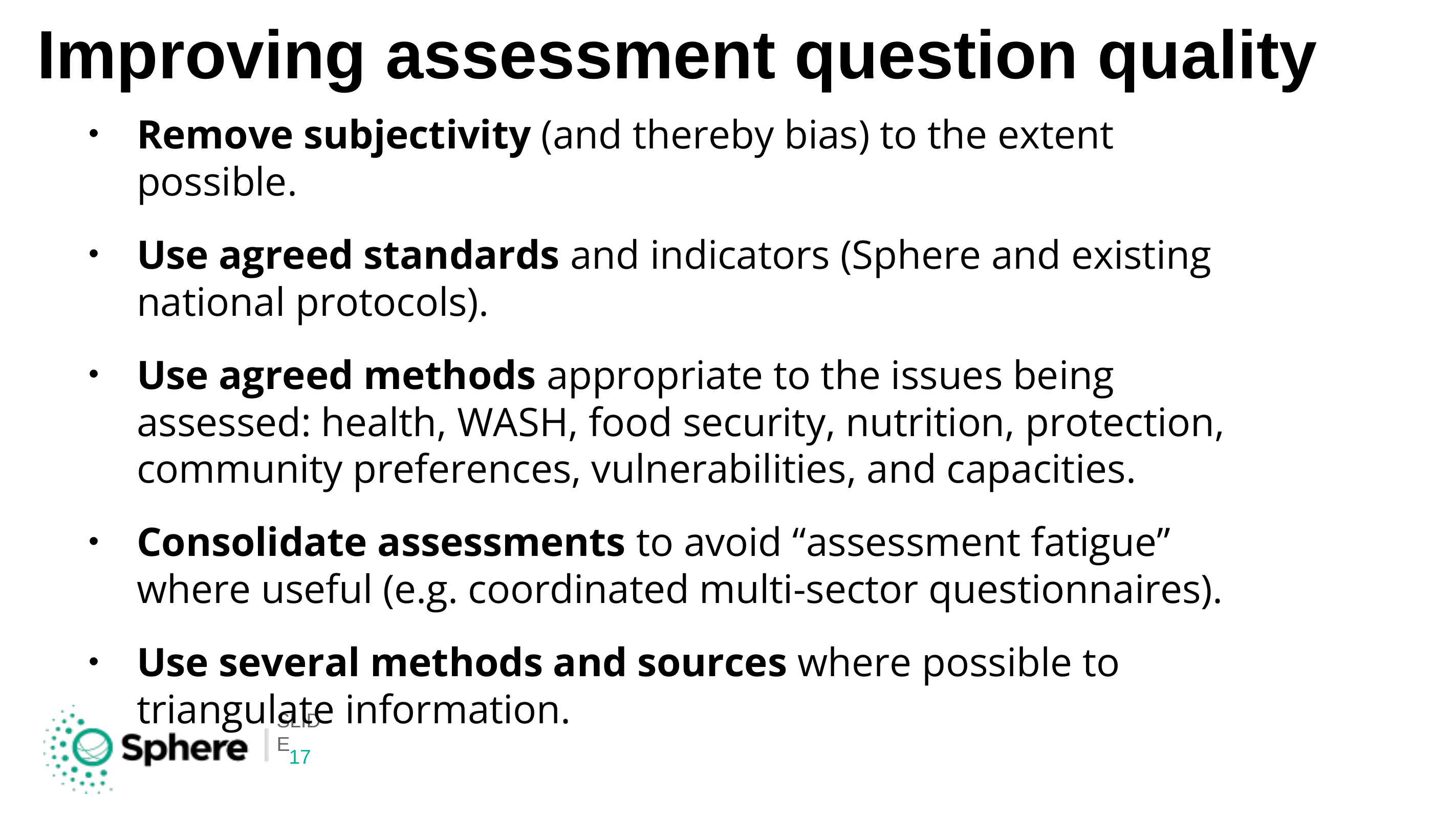

# Improving assessment question quality
Remove subjectivity (and thereby bias) to the extent possible.
Use agreed standards and indicators (Sphere and existing national protocols).
Use agreed methods appropriate to the issues being assessed: health, WASH, food security, nutrition, protection, community preferences, vulnerabilities, and capacities.
Consolidate assessments to avoid “assessment fatigue” where useful (e.g. coordinated multi-sector questionnaires).
Use several methods and sources where possible to triangulate information.

17